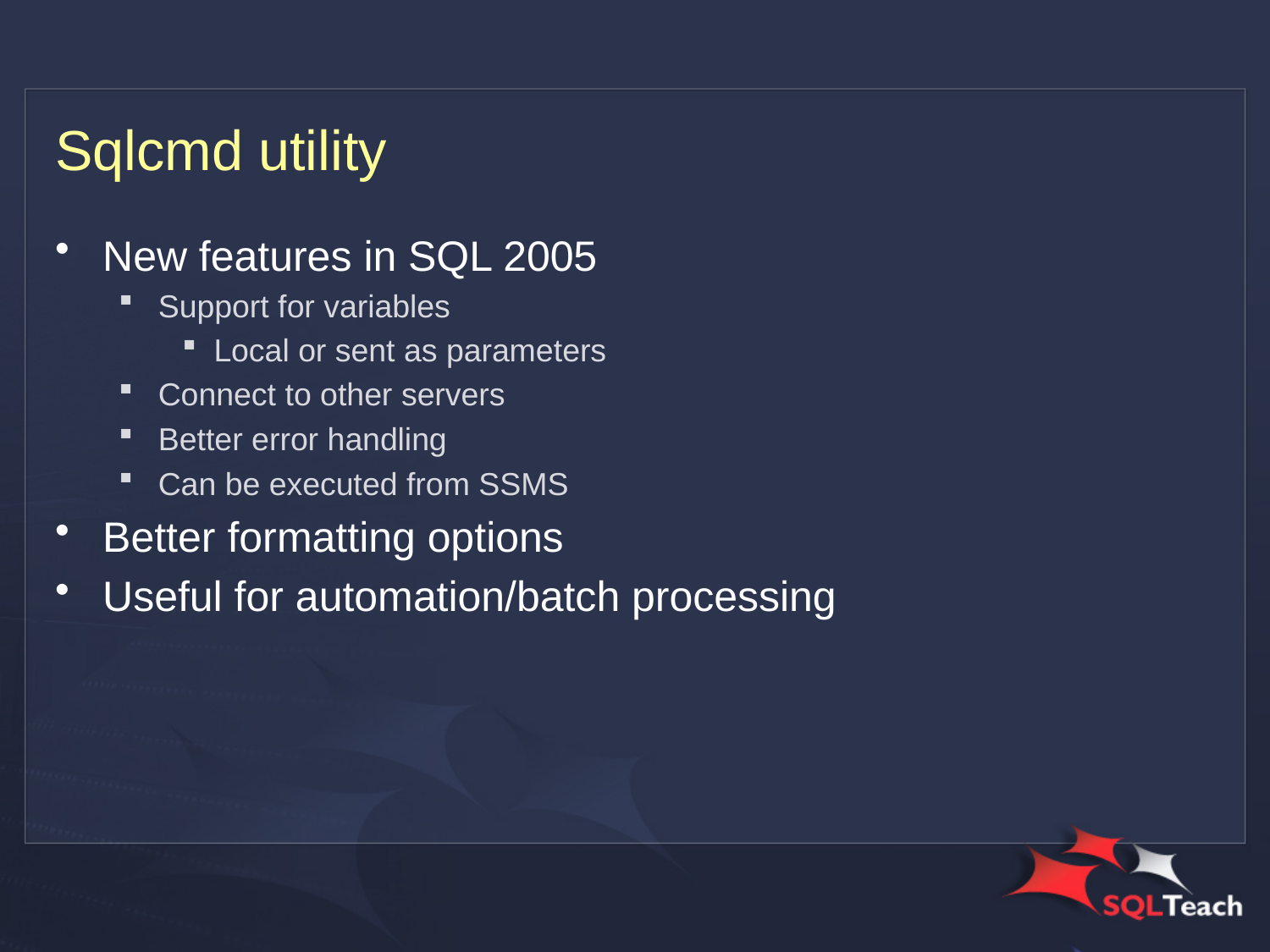

# Sqlcmd utility
New features in SQL 2005
Support for variables
Local or sent as parameters
Connect to other servers
Better error handling
Can be executed from SSMS
Better formatting options
Useful for automation/batch processing